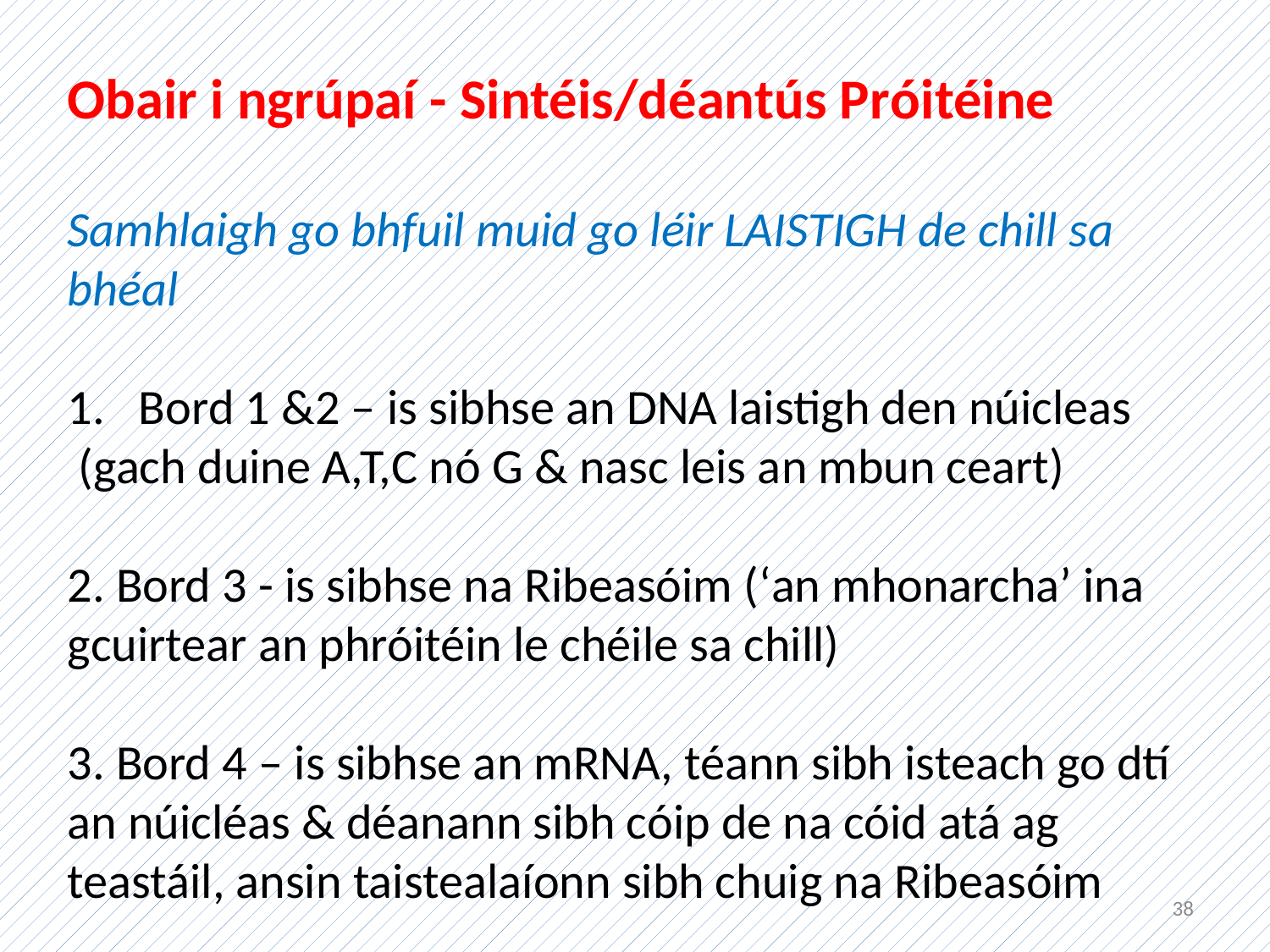

Obair i ngrúpaí - Sintéis/déantús Próitéine

Samhlaigh go bhfuil muid go léir LAISTIGH de chill sa bhéal

Bord 1 &2 – is sibhse an DNA laistigh den núicleas
 (gach duine A,T,C nó G & nasc leis an mbun ceart)

2. Bord 3 - is sibhse na Ribeasóim (‘an mhonarcha’ ina gcuirtear an phróitéin le chéile sa chill)

3. Bord 4 – is sibhse an mRNA, téann sibh isteach go dtí an núicléas & déanann sibh cóip de na cóid atá ag teastáil, ansin taistealaíonn sibh chuig na Ribeasóim
38